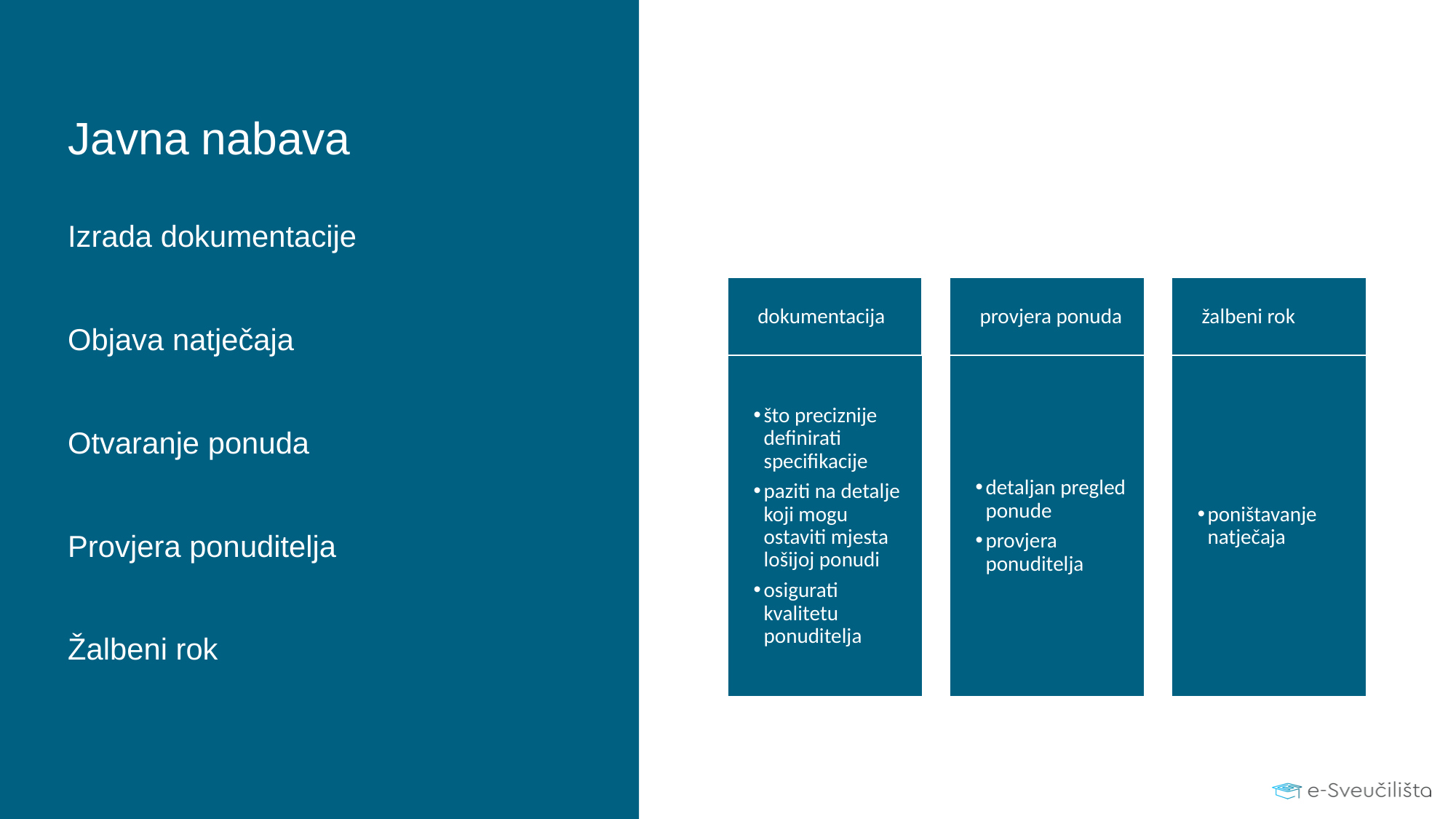

# Javna nabava
Izrada dokumentacije

Objava natječaja

Otvaranje ponuda

Provjera ponuditelja

Žalbeni rok

dokumentacija

provjera ponuda

žalbeni rok

što preciznije definirati specifikacije
paziti na detalje koji mogu ostaviti mjesta lošijoj ponudi
osigurati kvalitetu ponuditelja

detaljan pregled ponude
provjera ponuditelja

poništavanje natječaja